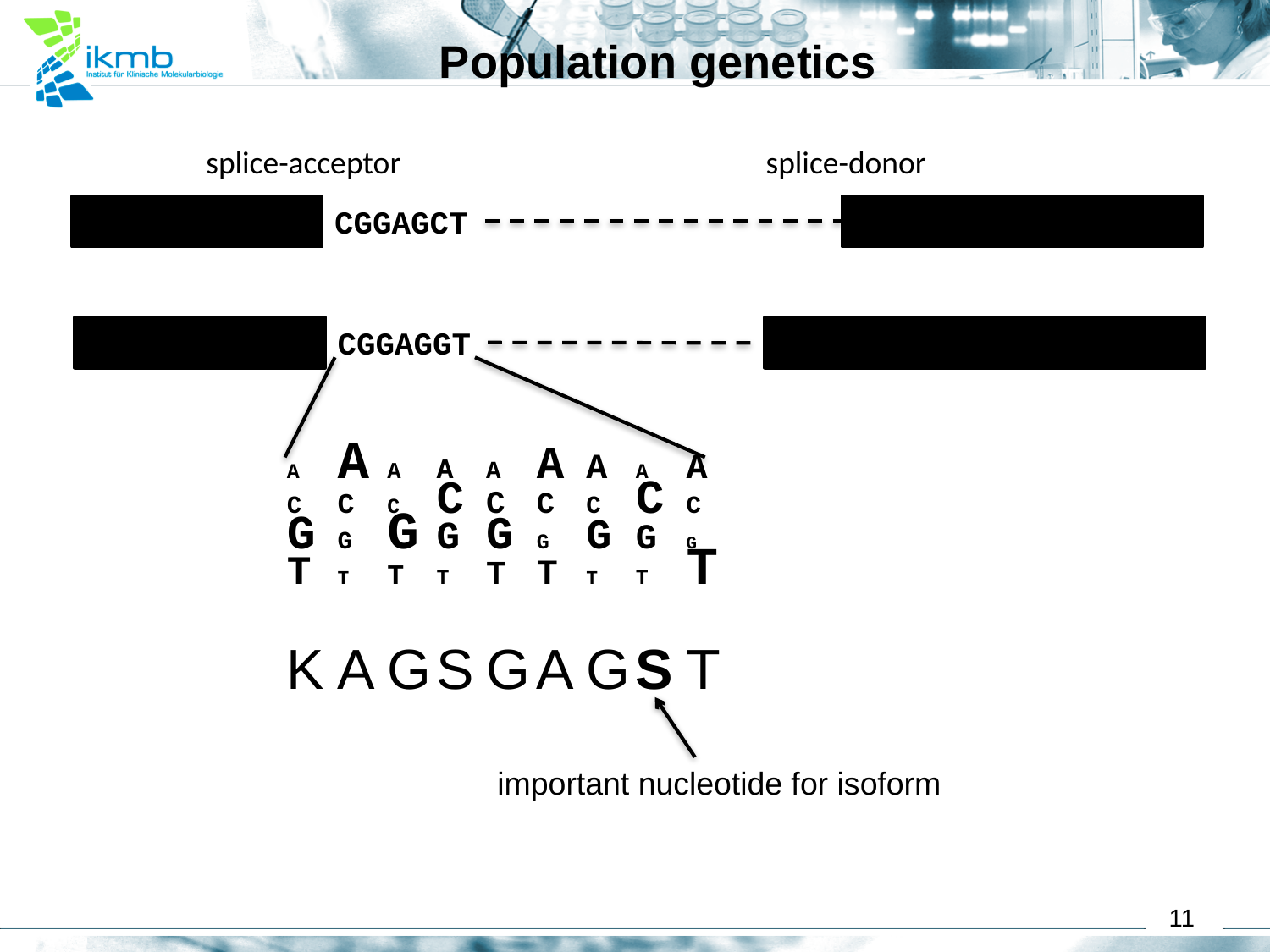

Population genetics
splice-acceptor
splice-donor
…NAG
CGGAGCT
GYN…
…NAG
CGGAGGT
GYN…
	A	A	A	A	A	A	A	A	A
	C	C	C	C	C	C	C	C	C
	G	G	G	G	G	G	G	G	G
	T	T	T	T	T	T	T	T	T

	K	A	G	S	G	A	G	S	T
important nucleotide for isoform